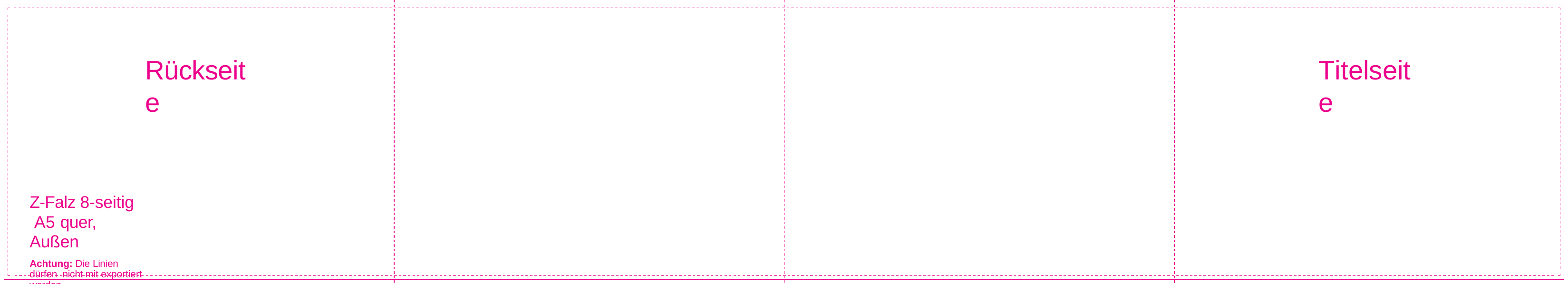

Rückseite
Titelseite
Z-Falz 8-seitig  A5 quer, Außen
Achtung: Die Linien dürfen  nicht mit exportiert werden.